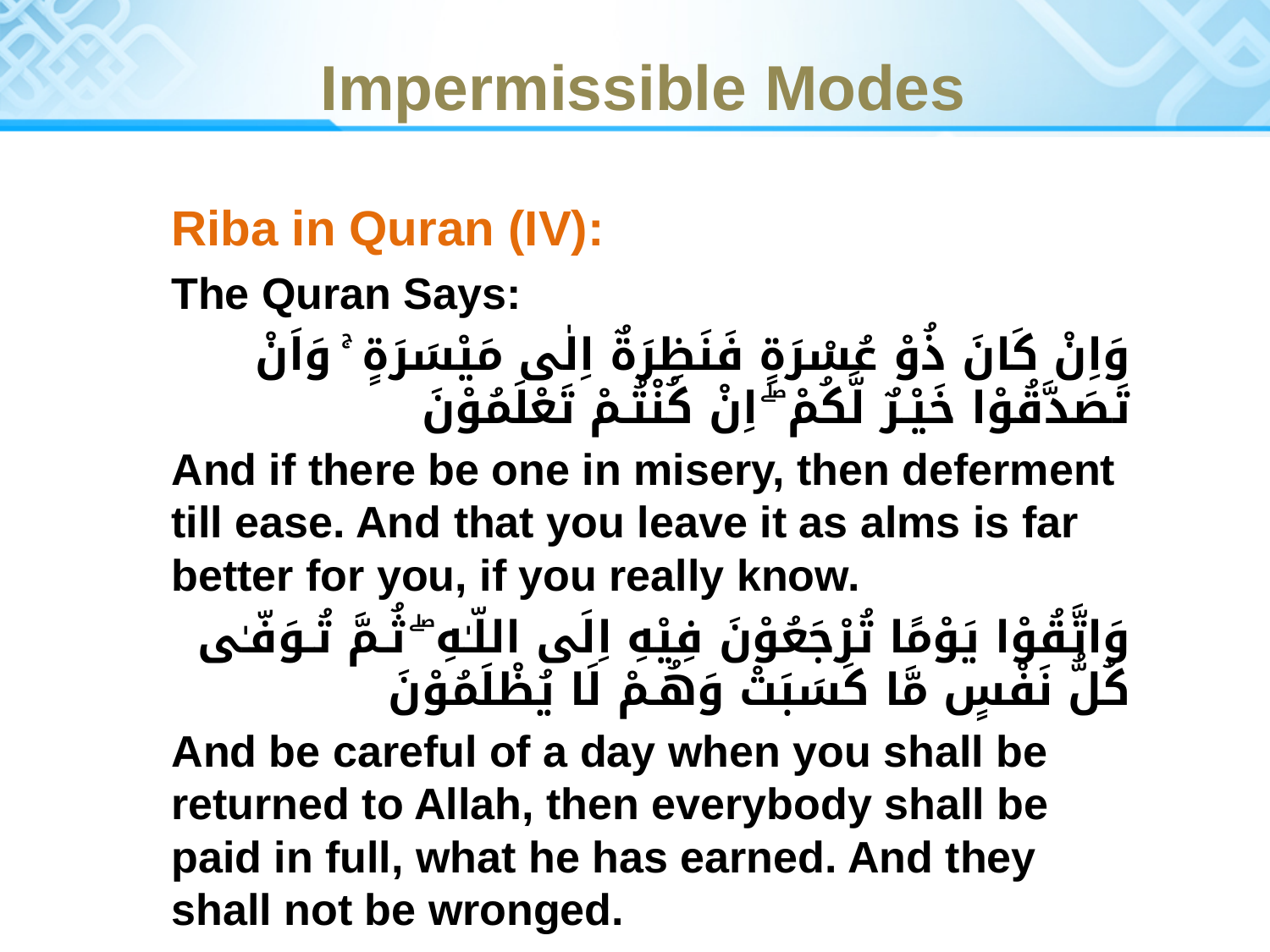

# Impermissible Modes

Riba in Quran (IV):
The Quran Says:
وَاِنْ كَانَ ذُوْ عُسْرَةٍ فَنَظِرَةٌ اِلٰى مَيْسَرَةٍ ۚ وَاَنْ تَصَدَّقُوْا خَيْـرٌ لَّكُمْ ۖ اِنْ كُنْتُـمْ تَعْلَمُوْنَ
And if there be one in misery, then deferment till ease. And that you leave it as alms is far better for you, if you really know.
وَاتَّقُوْا يَوْمًا تُرْجَعُوْنَ فِيْهِ اِلَى اللّـٰهِ ۖ ثُـمَّ تُـوَفّـٰى كُلُّ نَفْسٍ مَّا كَسَبَتْ وَهُـمْ لَا يُظْلَمُوْنَ
And be careful of a day when you shall be returned to Allah, then everybody shall be paid in full, what he has earned. And they shall not be wronged.
[Surah-e-Baqarah, 2:   280---281]